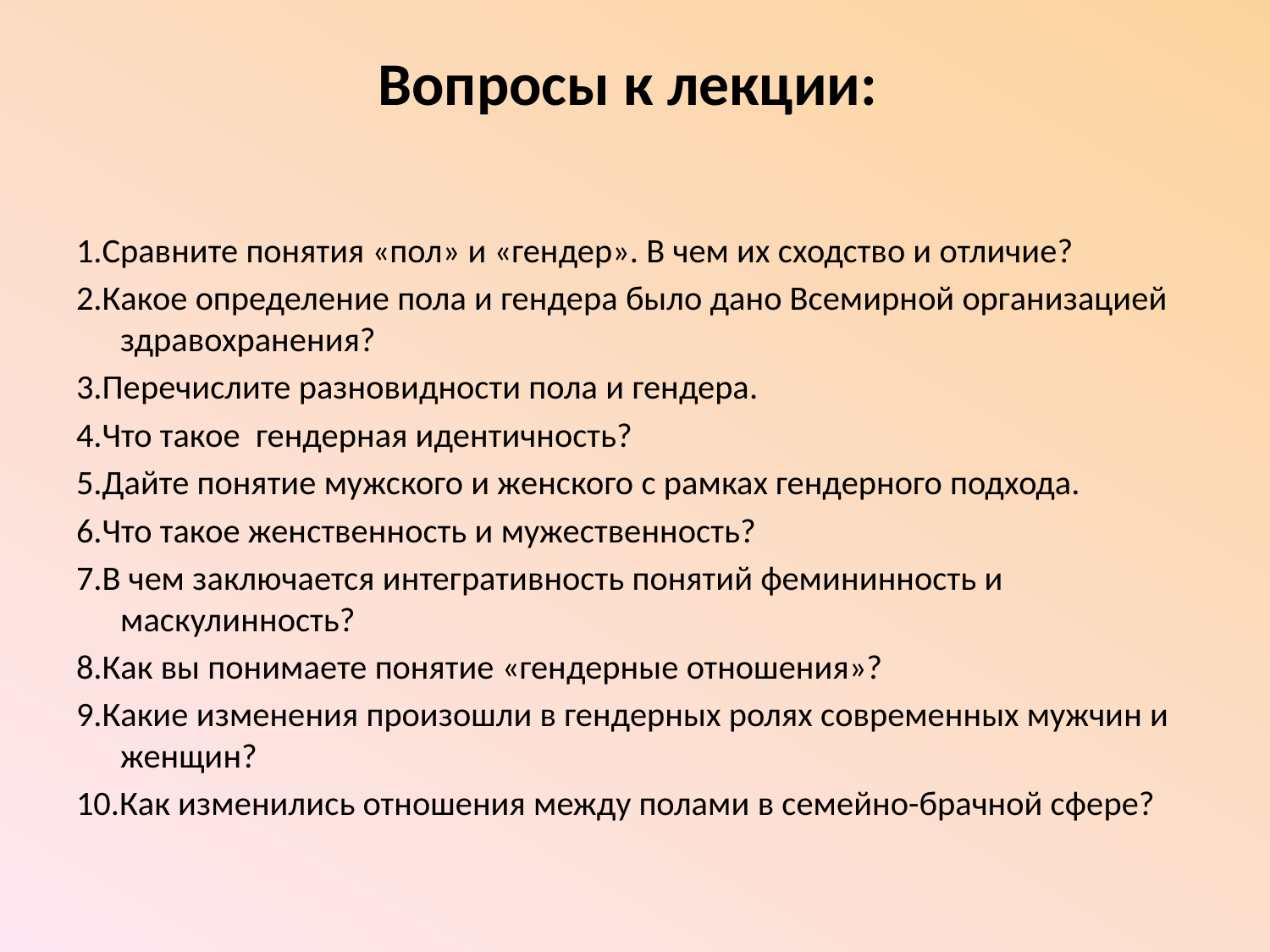

# Вопросы к лекции:
1.Сравните понятия «пол» и «гендер». В чем их сходство и отличие?
2.Какое определение пола и гендера было дано Всемирной организацией здравохранения?
3.Перечислите разновидности пола и гендера.
4.Что такое  гендерная идентичность?
5.Дайте понятие мужского и женского с рамках гендерного подхода.
6.Что такое женственность и мужественность?
7.В чем заключается интегративность понятий фемининность и маскулинность?
8.Как вы понимаете понятие «гендерные отношения»?
9.Какие изменения произошли в гендерных ролях современных мужчин и женщин?
10.Как изменились отношения между полами в семейно-брачной сфере?